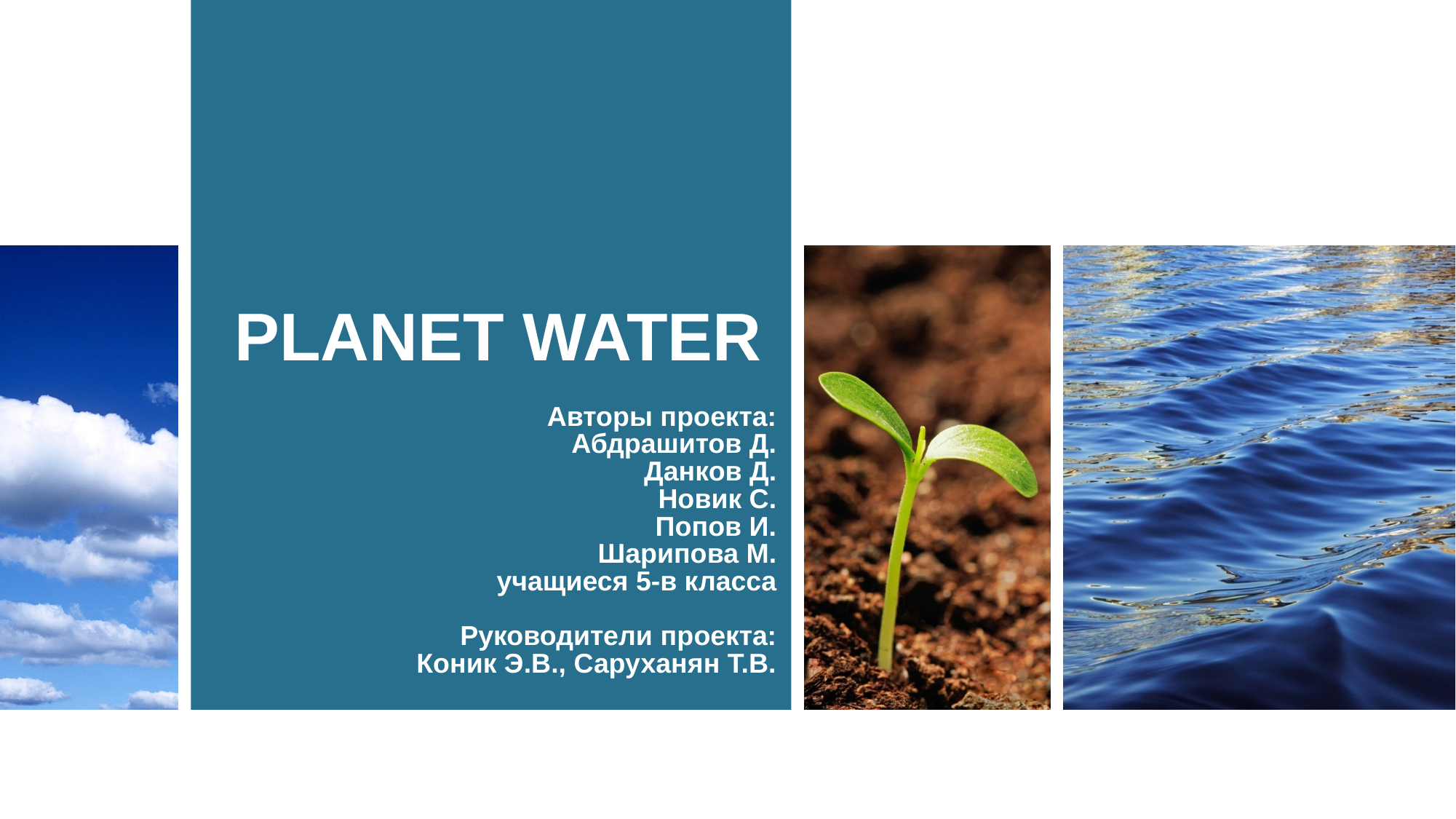

# PLANET WATER
Авторы проекта:
Абдрашитов Д.
Данков Д.
Новик С.
Попов И.
Шарипова М.
учащиеся 5-в класса

Руководители проекта:
Коник Э.В., Саруханян Т.В.